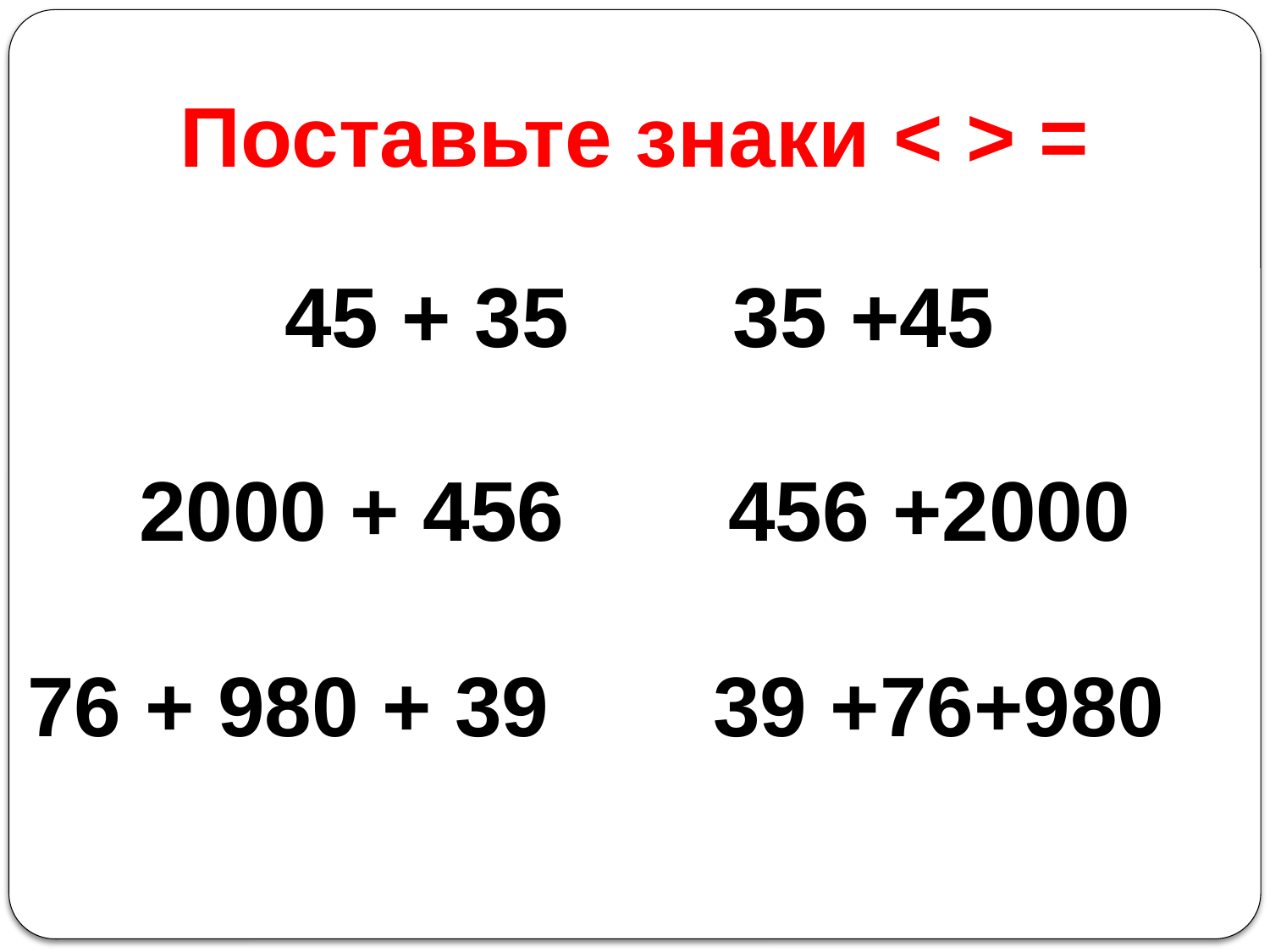

Поставьте знаки < > =
 45 + 35       35 +45
2000 + 456       456 +2000
76 + 980 + 39       39 +76+980